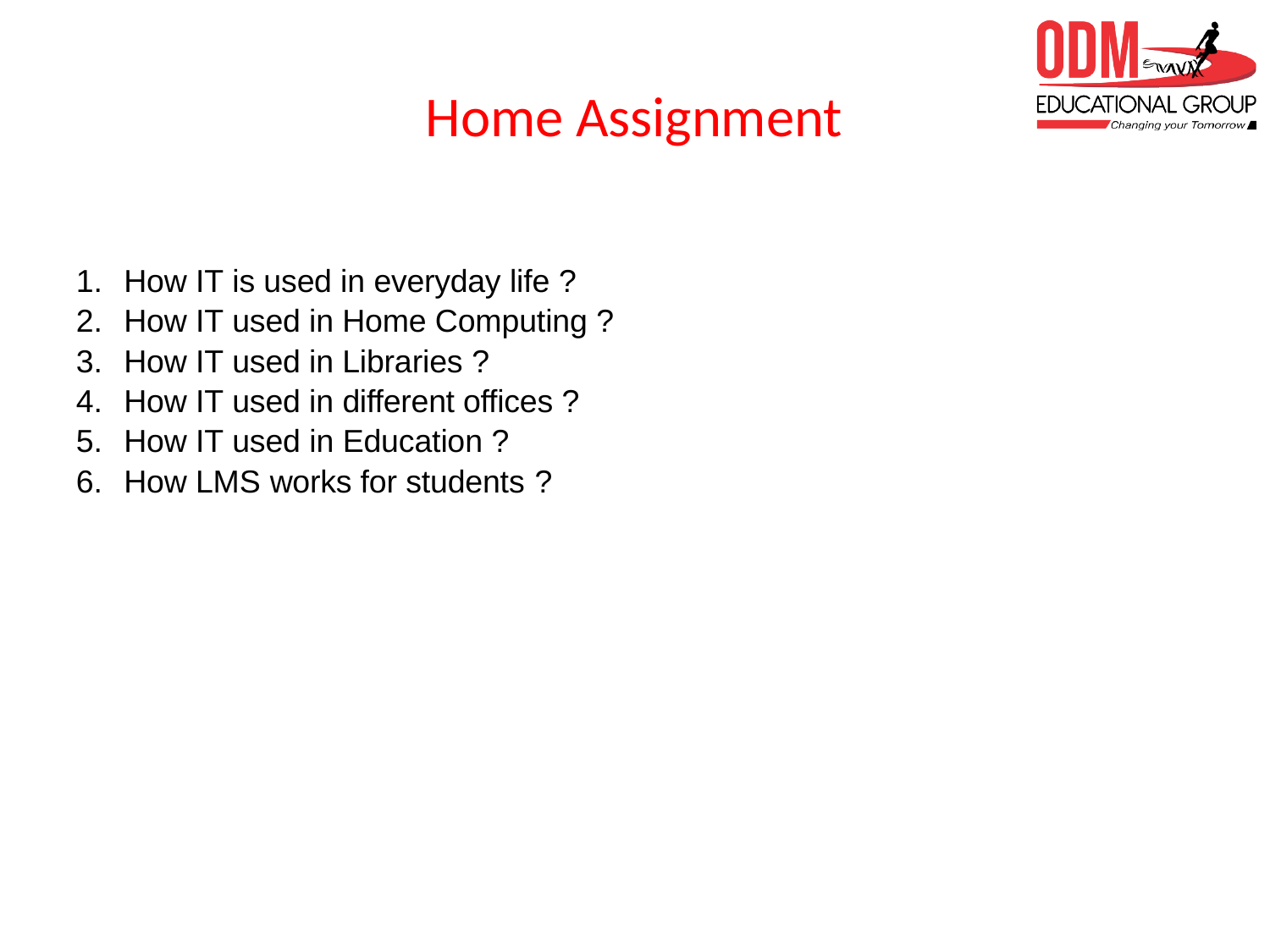

# Home Assignment
How IT is used in everyday life ?
How IT used in Home Computing ?
How IT used in Libraries ?
How IT used in different offices ?
How IT used in Education ?
How LMS works for students ?